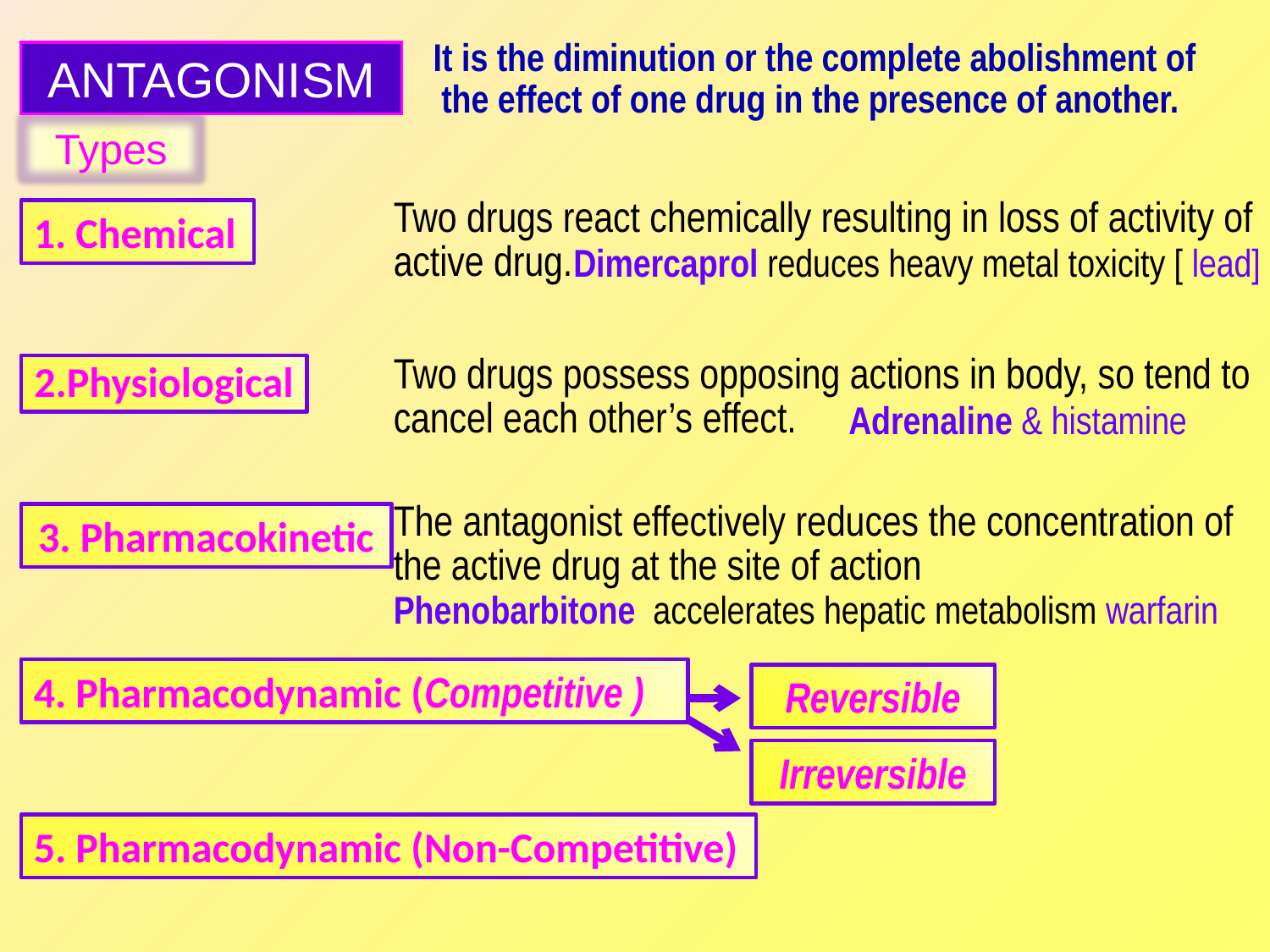

It is the diminution or the complete abolishment of the effect of one drug in the presence of another.
ANTAGONISM
Types
Two drugs react chemically resulting in loss of activity of active drug.
1. Chemical
Dimercaprol reduces heavy metal toxicity [ lead]
Two drugs possess opposing actions in body, so tend to cancel each other’s effect.
2.Physiological
Adrenaline & histamine
The antagonist effectively reduces the concentration of the active drug at the site of action
3. Pharmacokinetic
Phenobarbitone  accelerates hepatic metabolism warfarin
4. Pharmacodynamic (Competitive )
Reversible
Irreversible
5. Pharmacodynamic (Non-Competitive)